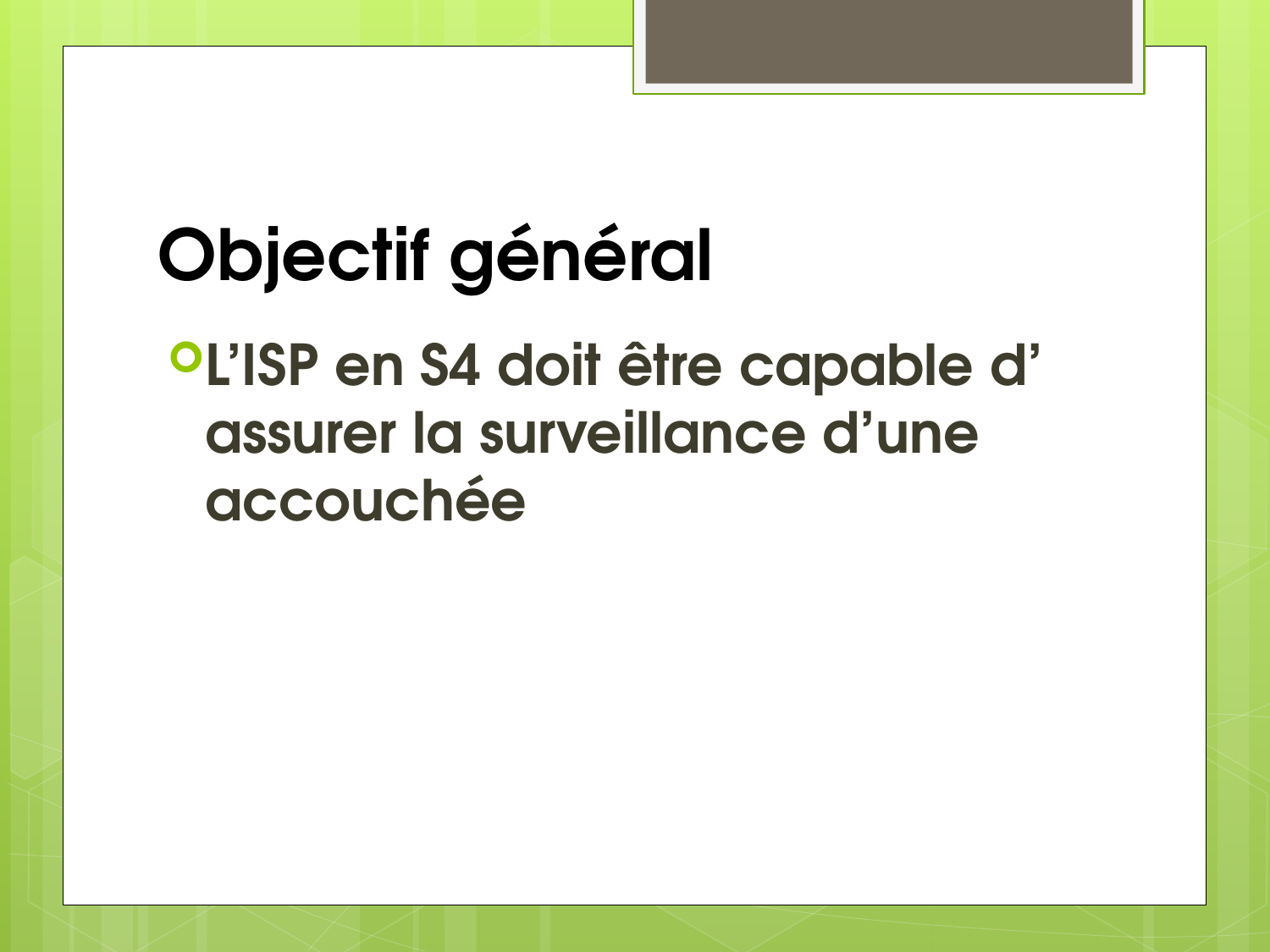

# Objectif général
L’ISP en S4 doit être capable d’ assurer la surveillance d’une accouchée